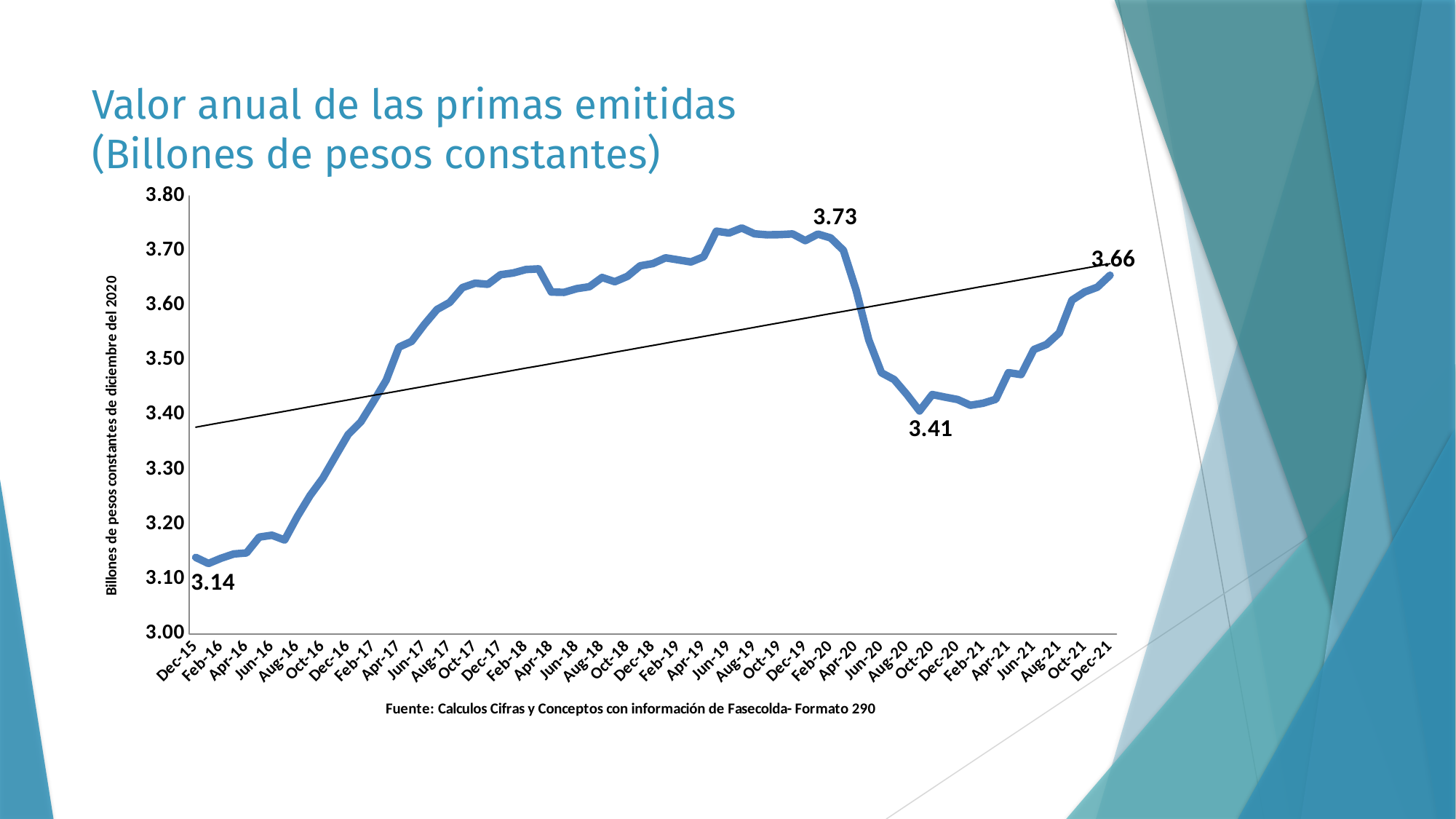

# Valor anual de las primas emitidas (Billones de pesos constantes)

### Chart

| Category |  |
|---|---|
| 42339 | 3.139701747189097 |
| 42370 | 3.128550893090159 |
| 42401 | 3.1381714074866025 |
| 42430 | 3.145947247841955 |
| 42461 | 3.147811183651996 |
| 42491 | 3.176727507893893 |
| 42522 | 3.180196744066312 |
| 42552 | 3.1713941049563807 |
| 42583 | 3.214428235725865 |
| 42614 | 3.252549222709096 |
| 42644 | 3.284234624248279 |
| 42675 | 3.324453412583237 |
| 42705 | 3.364122092149071 |
| 42736 | 3.3873005587777714 |
| 42767 | 3.4246165296731186 |
| 42795 | 3.463353599650206 |
| 42826 | 3.523850557255112 |
| 42856 | 3.534389195949288 |
| 42887 | 3.565056339146861 |
| 42917 | 3.5925544881285503 |
| 42948 | 3.6054862443494633 |
| 42979 | 3.632508009315545 |
| 43009 | 3.6405866725222533 |
| 43040 | 3.6385589301442125 |
| 43070 | 3.6561248617416426 |
| 43101 | 3.659274628797773 |
| 43132 | 3.665570034074915 |
| 43160 | 3.666769952792465 |
| 43191 | 3.624462311567642 |
| 43221 | 3.6239131422310864 |
| 43252 | 3.630639901855831 |
| 43282 | 3.634153476584728 |
| 43313 | 3.6510500086489808 |
| 43344 | 3.643284211310923 |
| 43374 | 3.6531786003515654 |
| 43405 | 3.6723468805308945 |
| 43435 | 3.6764684819999998 |
| 43466 | 3.6869291294758337 |
| 43497 | 3.6832209213010367 |
| 43525 | 3.679434129606189 |
| 43556 | 3.688929791433103 |
| 43586 | 3.735658778108238 |
| 43617 | 3.732266086589141 |
| 43647 | 3.7414865676249143 |
| 43678 | 3.7308812658126507 |
| 43709 | 3.7289838030253737 |
| 43739 | 3.7293513590206127 |
| 43770 | 3.7306332830895346 |
| 43800 | 3.7183722208092487 |
| 43831 | 3.7303271451978364 |
| 43862 | 3.7232933876131753 |
| 43891 | 3.70069649432336 |
| 43922 | 3.6281342111875334 |
| 43952 | 3.5370591757225758 |
| 43983 | 3.476958788565162 |
| 44013 | 3.464578976302019 |
| 44044 | 3.4373501632331487 |
| 44075 | 3.4072496536831967 |
| 44105 | 3.4372137635125073 |
| 44136 | 3.4324934452906484 |
| 44166 | 3.428099960000001 |
| 44197 | 3.4176149958521593 |
| 44228 | 3.4213213852370696 |
| 44256 | 3.428505625807932 |
| 44287 | 3.477208429433179 |
| 44317 | 3.4736676813372096 |
| 44348 | 3.519466666783927 |
| 44378 | 3.5287472874421337 |
| 44409 | 3.5499518516869424 |
| 44440 | 3.6096191210313986 |
| 44470 | 3.6245709315999575 |
| 44501 | 3.6333157493138657 |
| 44531 | 3.6551541972892916 |